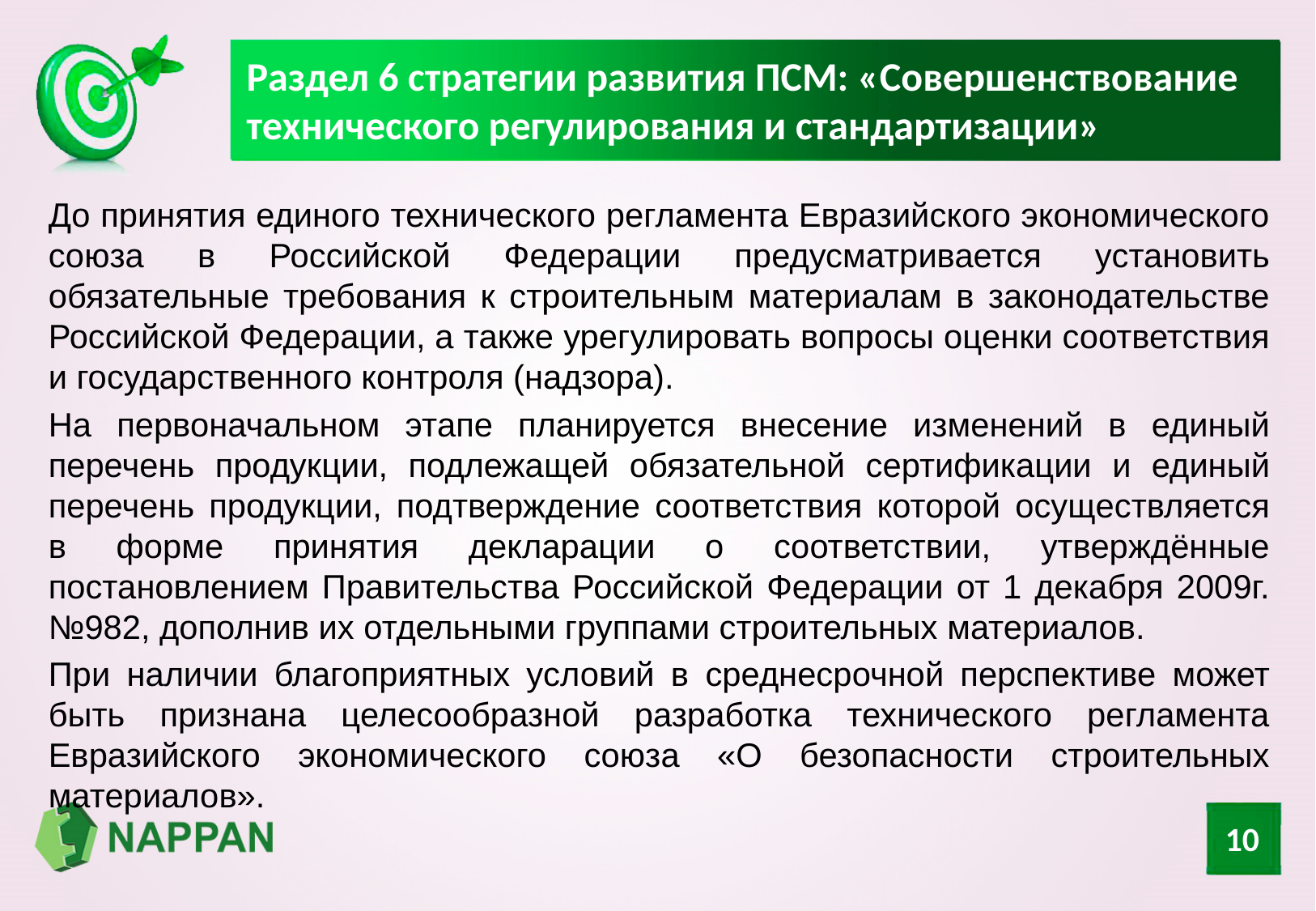

# Раздел 6 стратегии развития ПСМ: «Совершенствование технического регулирования и стандартизации»
До принятия единого технического регламента Евразийского экономического союза в Российской Федерации предусматривается установить обязательные требования к строительным материалам в законодательстве Российской Федерации, а также урегулировать вопросы оценки соответствия и государственного контроля (надзора).
На первоначальном этапе планируется внесение изменений в единый перечень продукции, подлежащей обязательной сертификации и единый перечень продукции, подтверждение соответствия которой осуществляется в форме принятия декларации о соответствии, утверждённые постановлением Правительства Российской Федерации от 1 декабря 2009г. №982, дополнив их отдельными группами строительных материалов.
При наличии благоприятных условий в среднесрочной перспективе может быть признана целесообразной разработка технического регламента Евразийского экономического союза «О безопасности строительных материалов».
10